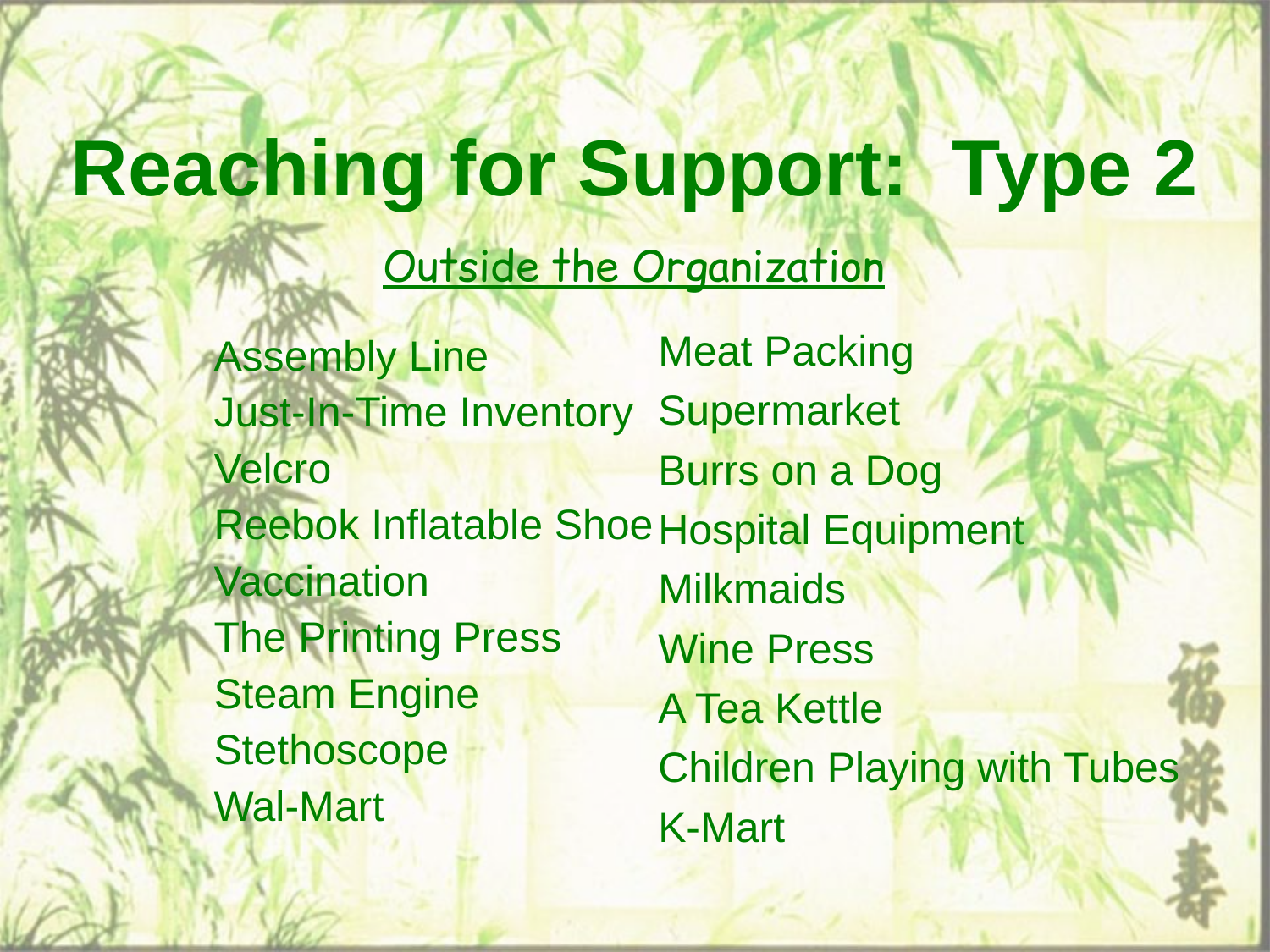

# Reaching for Support:  Type 2
Outside the Organization

Meat Packing
Supermarket
Burrs on a Dog
Hospital Equipment
Milkmaids
Wine Press
A Tea Kettle
Children Playing with Tubes
K-Mart
Assembly Line
Just-In-Time Inventory
Velcro
Reebok Inflatable Shoe
Vaccination
The Printing Press
Steam Engine
Stethoscope
Wal-Mart